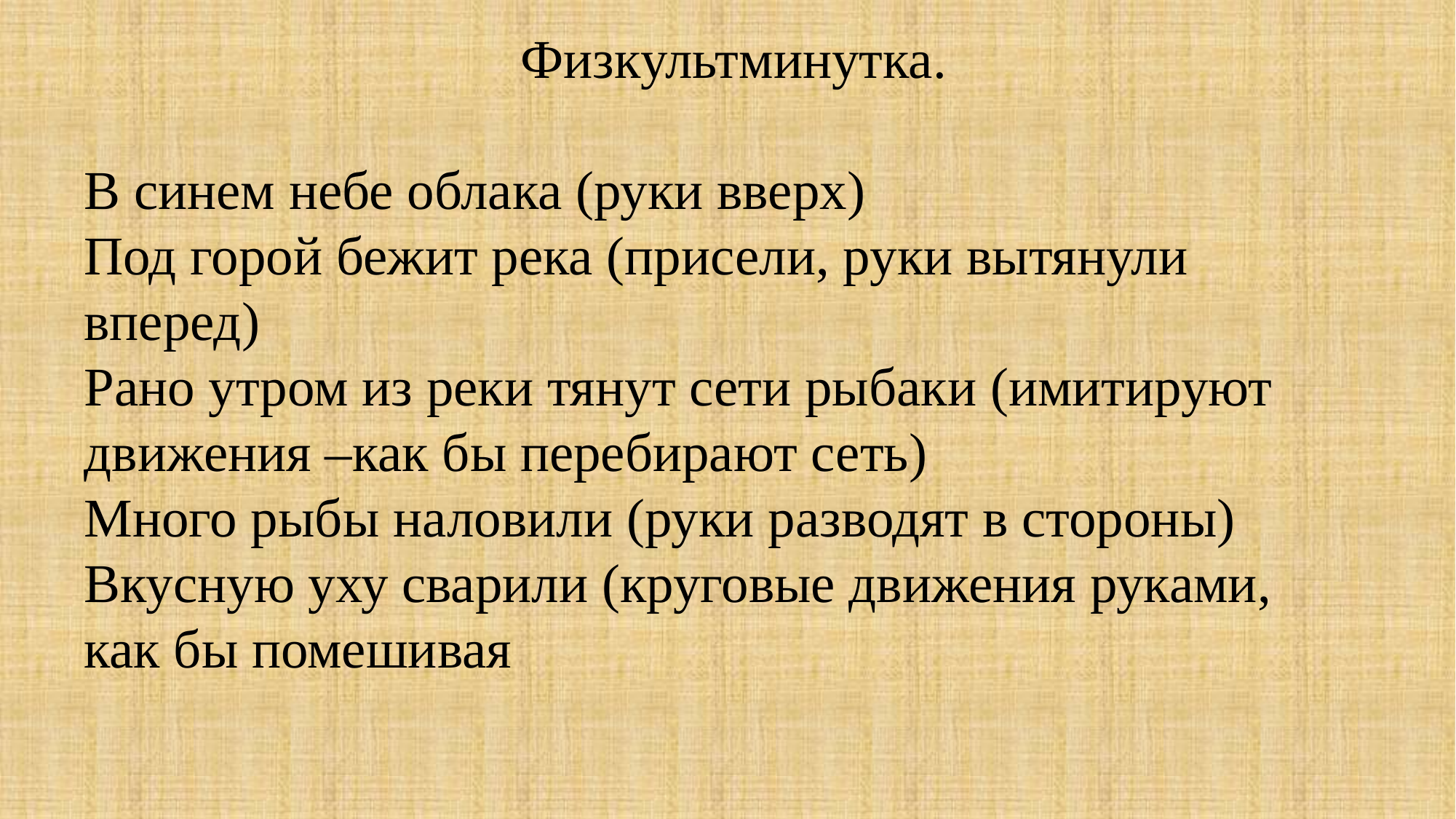

Физкультминутка.

В синем небе облака (руки вверх)
Под горой бежит река (присели, руки вытянули вперед)
Рано утром из реки тянут сети рыбаки (имитируют движения –как бы перебирают сеть)
Много рыбы наловили (руки разводят в стороны)
Вкусную уху сварили (круговые движения руками, как бы помешивая